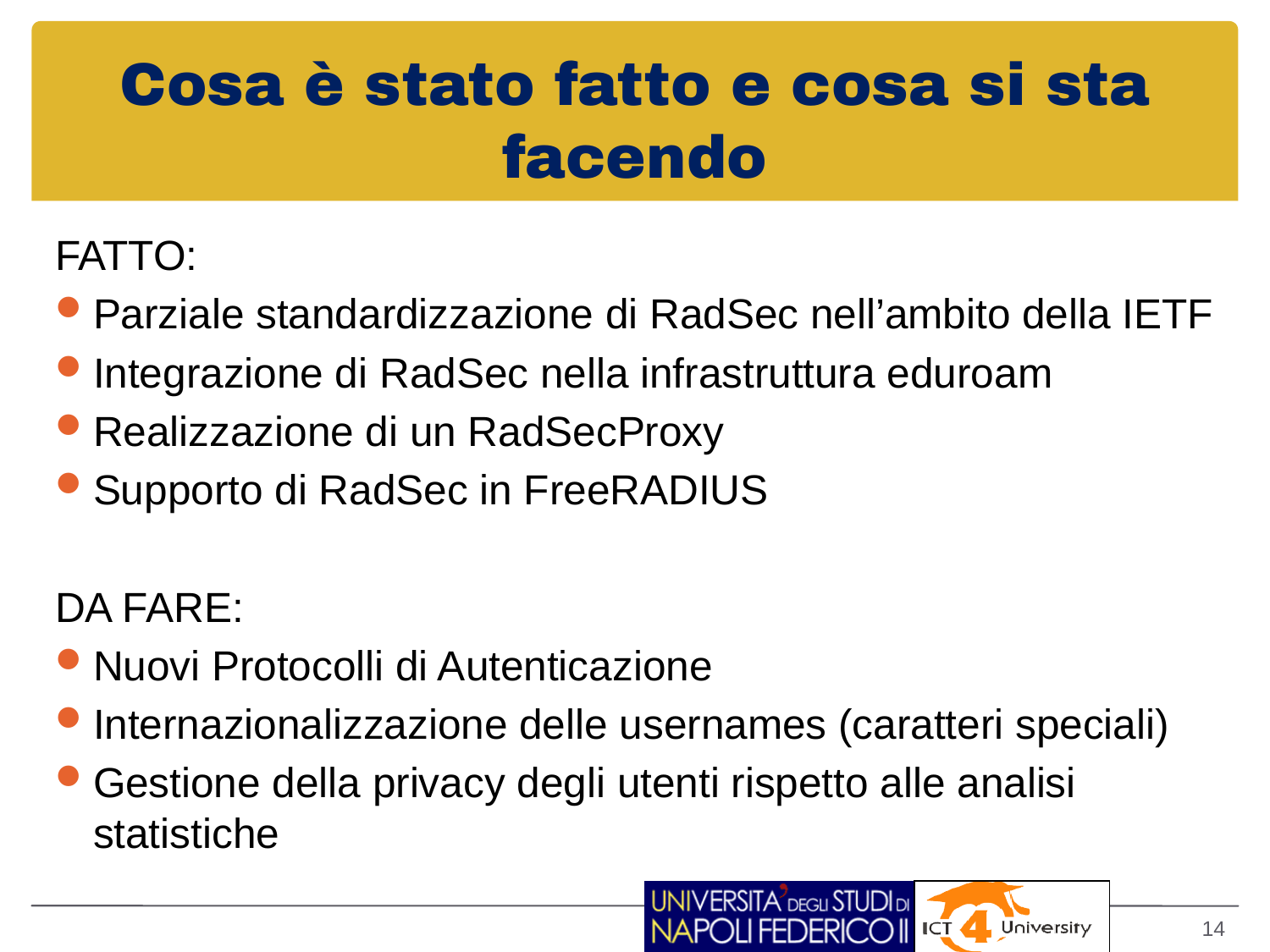

# Cosa è stato fatto e cosa si sta facendo
FATTO:
Parziale standardizzazione di RadSec nell’ambito della IETF
Integrazione di RadSec nella infrastruttura eduroam
Realizzazione di un RadSecProxy
Supporto di RadSec in FreeRADIUS

DA FARE:
Nuovi Protocolli di Autenticazione
Internazionalizzazione delle usernames (caratteri speciali)
Gestione della privacy degli utenti rispetto alle analisi statistiche

14